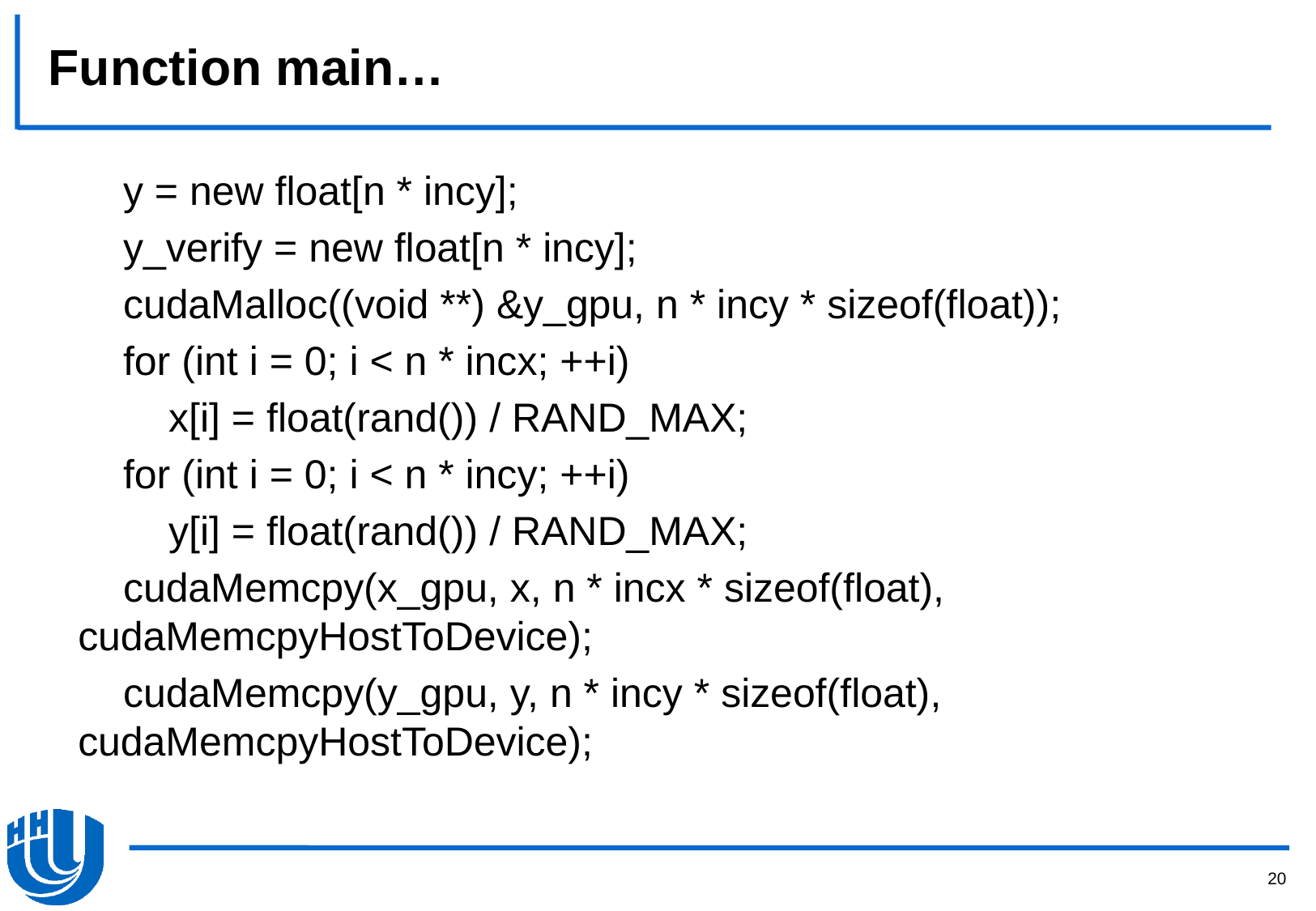

# Function main…
    y = new float[n * incy];
    y_verify = new float[n * incy];
    cudaMalloc((void **) &y_gpu, n * incy * sizeof(float));
    for (int i = 0; i < n * incx; ++i)
        x[i] = float(rand()) / RAND_MAX;
    for (int i = 0; i < n * incy; ++i)
        y[i] = float(rand()) / RAND_MAX;
    cudaMemcpy(x_gpu, x, n * incx * sizeof(float), cudaMemcpyHostToDevice);
    cudaMemcpy(y_gpu, y, n * incy * sizeof(float), cudaMemcpyHostToDevice);
20